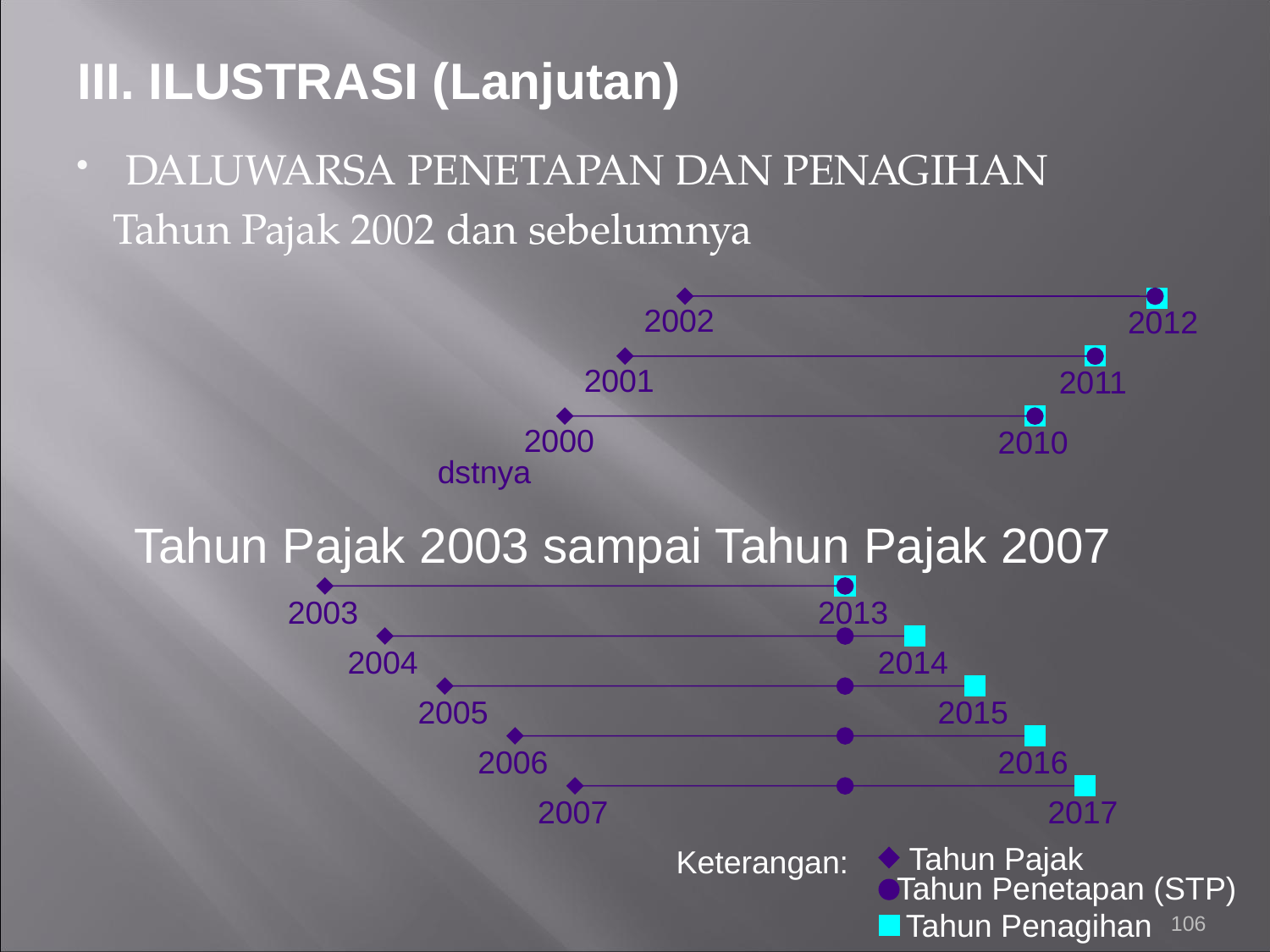

III. ILUSTRASI (Lanjutan)
DALUWARSA PENETAPAN DAN PENAGIHAN
Tahun Pajak 2002 dan sebelumnya

2002

2012

2001

2011

2000

2010
dstnya
Tahun Pajak 2003 sampai Tahun Pajak 2007

2003

2013

2004

2014

2005

2015

2006

2016

2007

2017
Tahun Pajak
Keterangan:

Tahun Penetapan (STP)

106
Tahun Penagihan